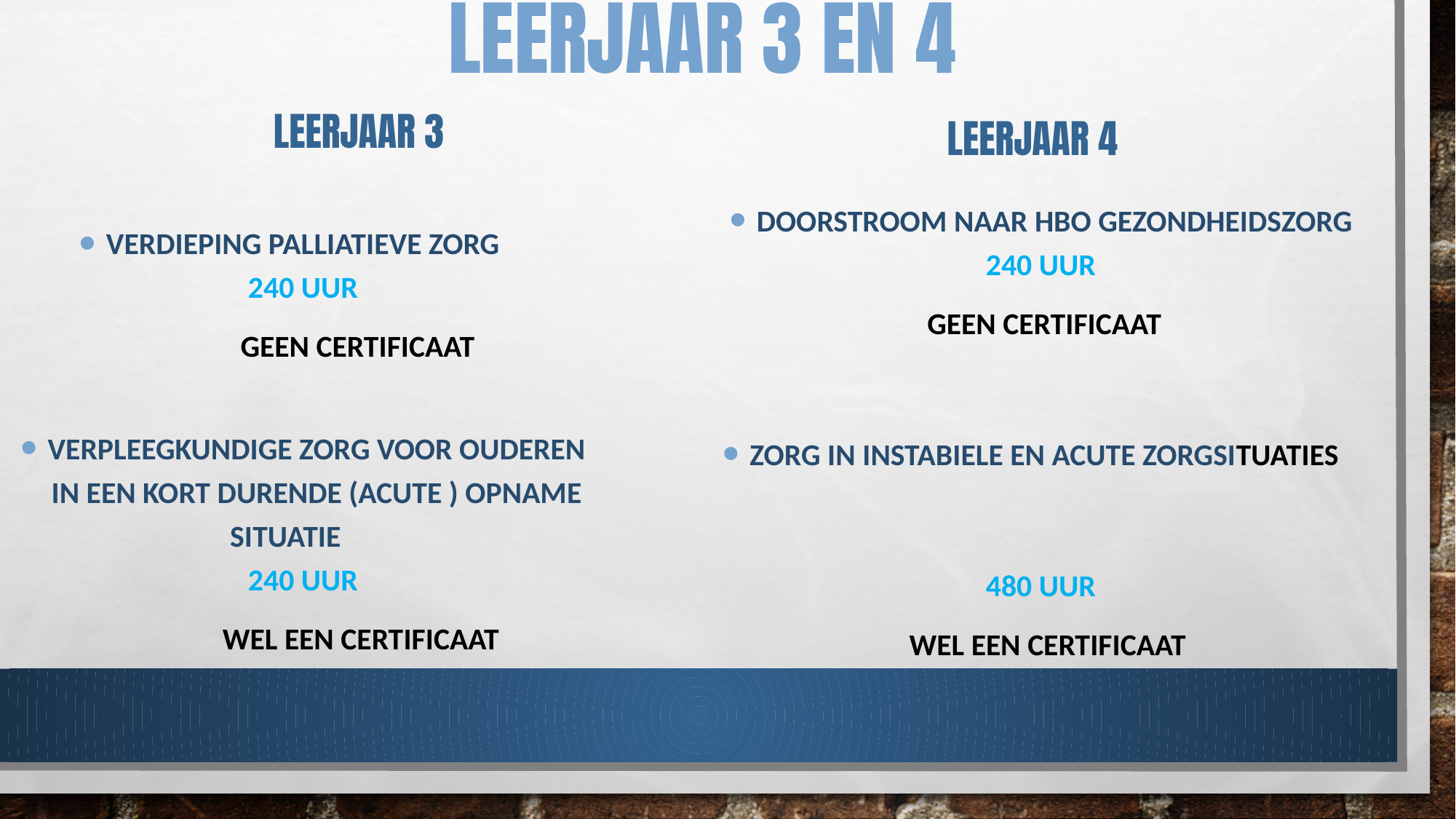

# Leerjaar 3 en 4
Leerjaar 3
Leerjaar 4
Doorstroom naar HBO gezondheidszorg
   240 uur
geen certificaat

Zorg in instabiele en acute zorgsituaties

480 uur
 wel een certificaat
Verdieping palliatieve zorg
240 uur
	Geen certificaat

Verpleegkundige zorg voor ouderen in een kort durende (acute ) opname situatie
240 uur
	 wel een certificaat